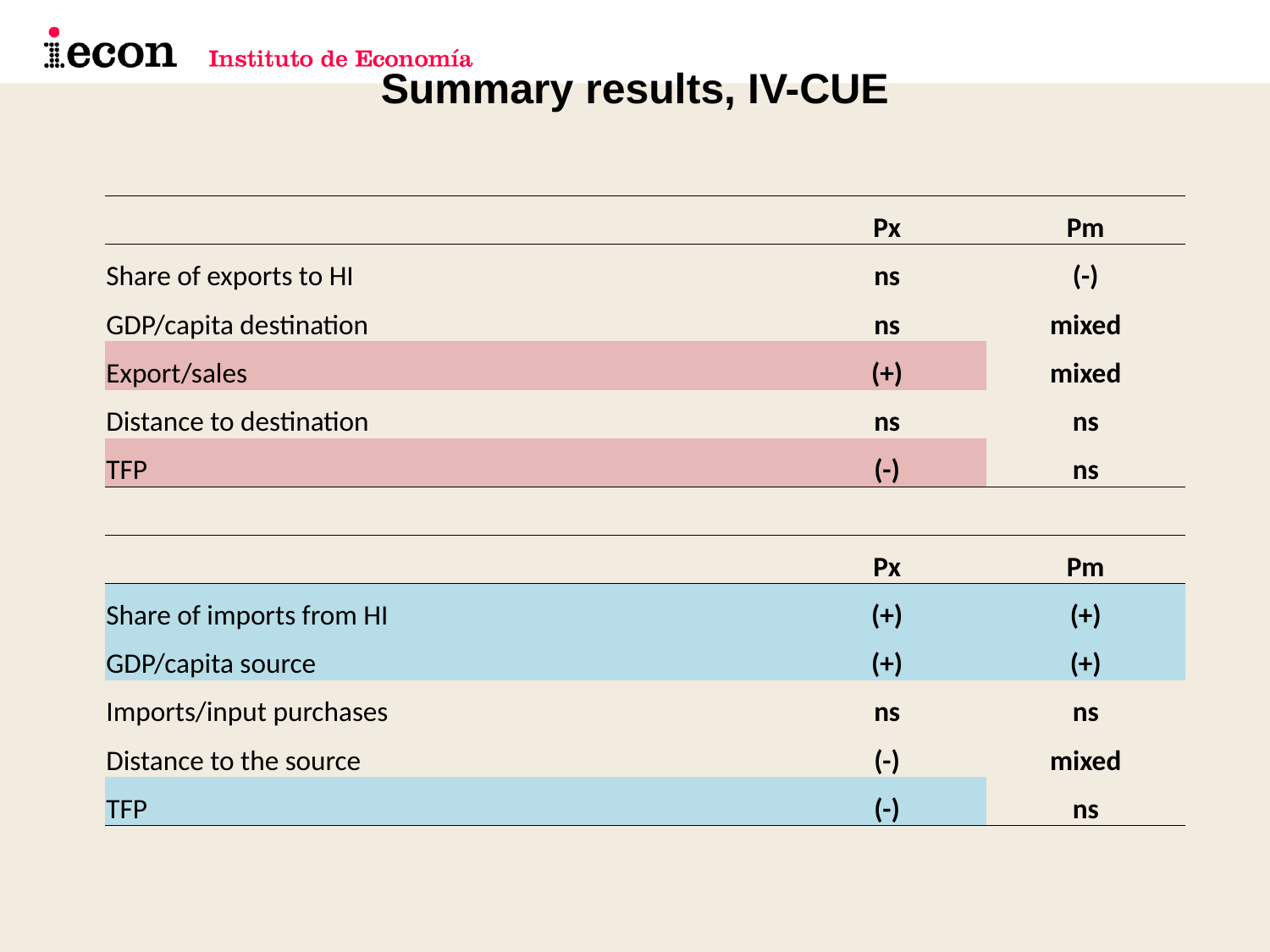

# Summary results, IV-CUE
|  | Px | Pm |
| --- | --- | --- |
| Share of exports to HI | ns | (-) |
| GDP/capita destination | ns | mixed |
| Export/sales | (+) | mixed |
| Distance to destination | ns | ns |
| TFP | (-) | ns |
|  |  |  |
|  | Px | Pm |
| Share of imports from HI | (+) | (+) |
| GDP/capita source | (+) | (+) |
| Imports/input purchases | ns | ns |
| Distance to the source | (-) | mixed |
| TFP | (-) | ns |